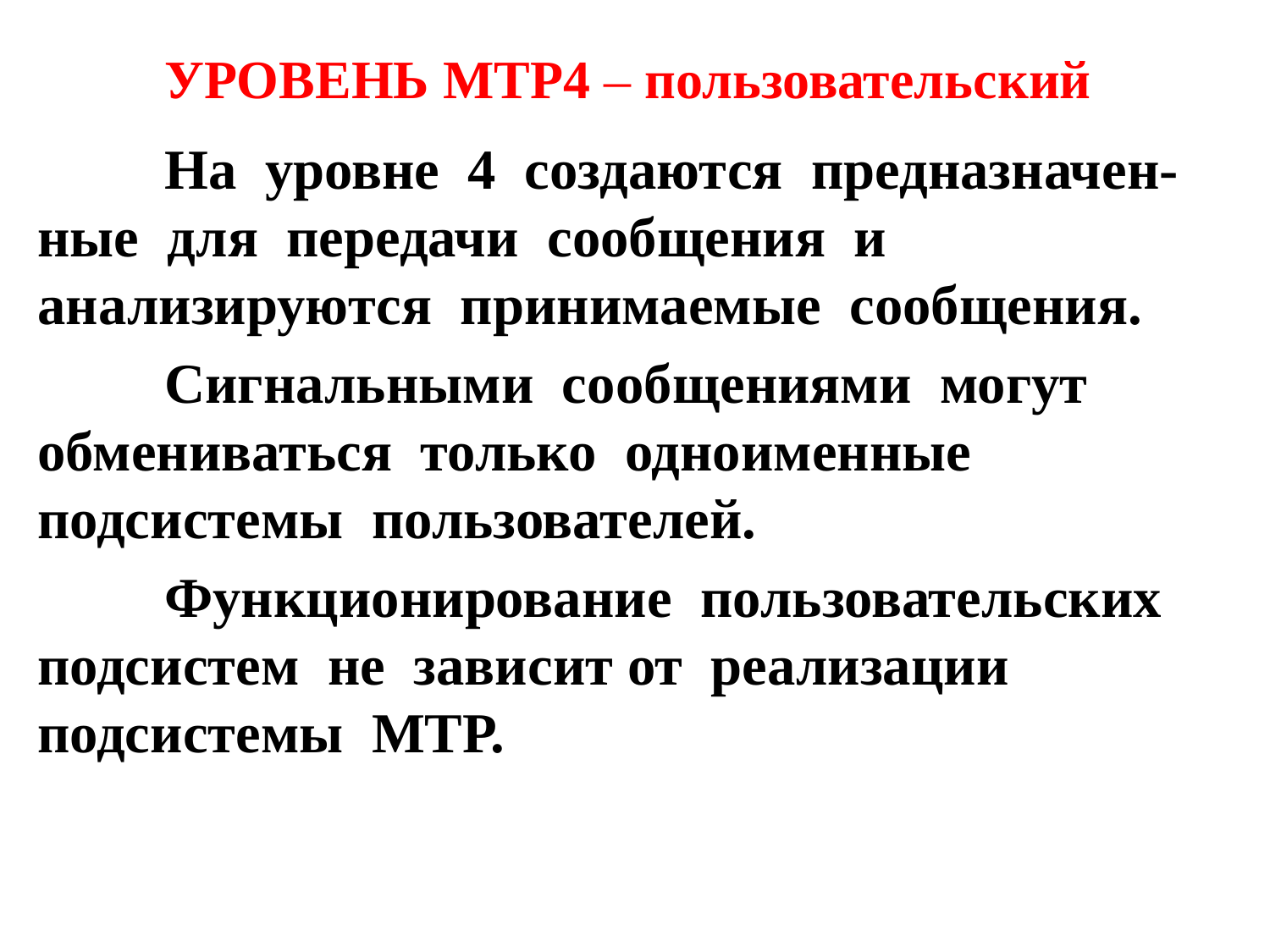

# УРОВЕНЬ МТР4 – пользовательский
	На  уровне  4  создаются  предназначен-ные  для  передачи  сообщения  и анализируются  принимаемые  сообщения.
	Сигнальными  сообщениями  могут обмениваться  только  одноименные подсистемы  пользователей.
 	Функционирование  пользовательских  подсистем  не  зависит от  реализации  подсистемы  МТР.